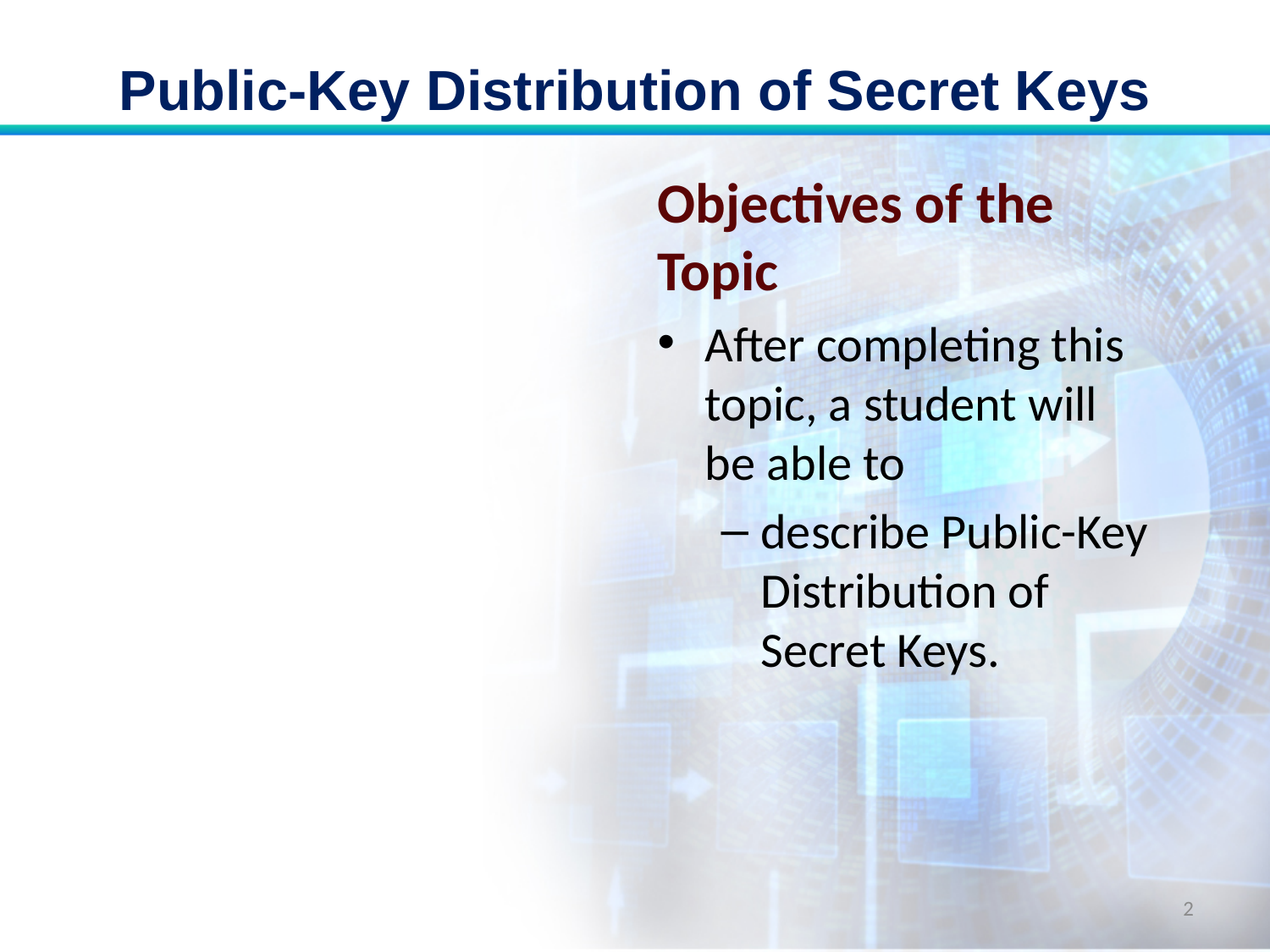

# Public-Key Distribution of Secret Keys
Objectives of the Topic
After completing this topic, a student will be able to
describe Public-Key Distribution of Secret Keys.
2